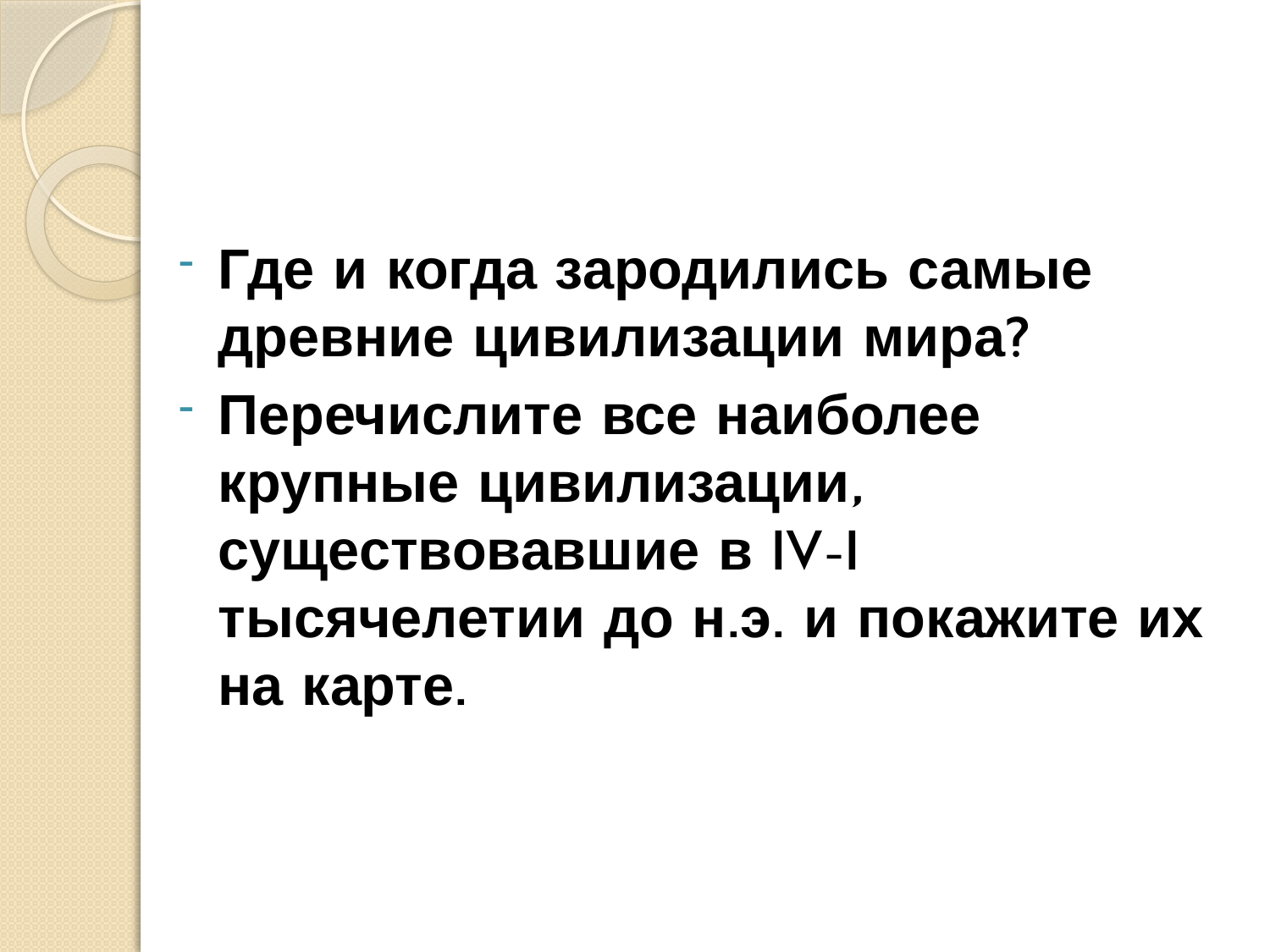

Где и когда зародились самые древние цивилизации мира?
Перечислите все наиболее крупные цивилизации, существовавшие в IV-I тысячелетии до н.э. и покажите их на карте.